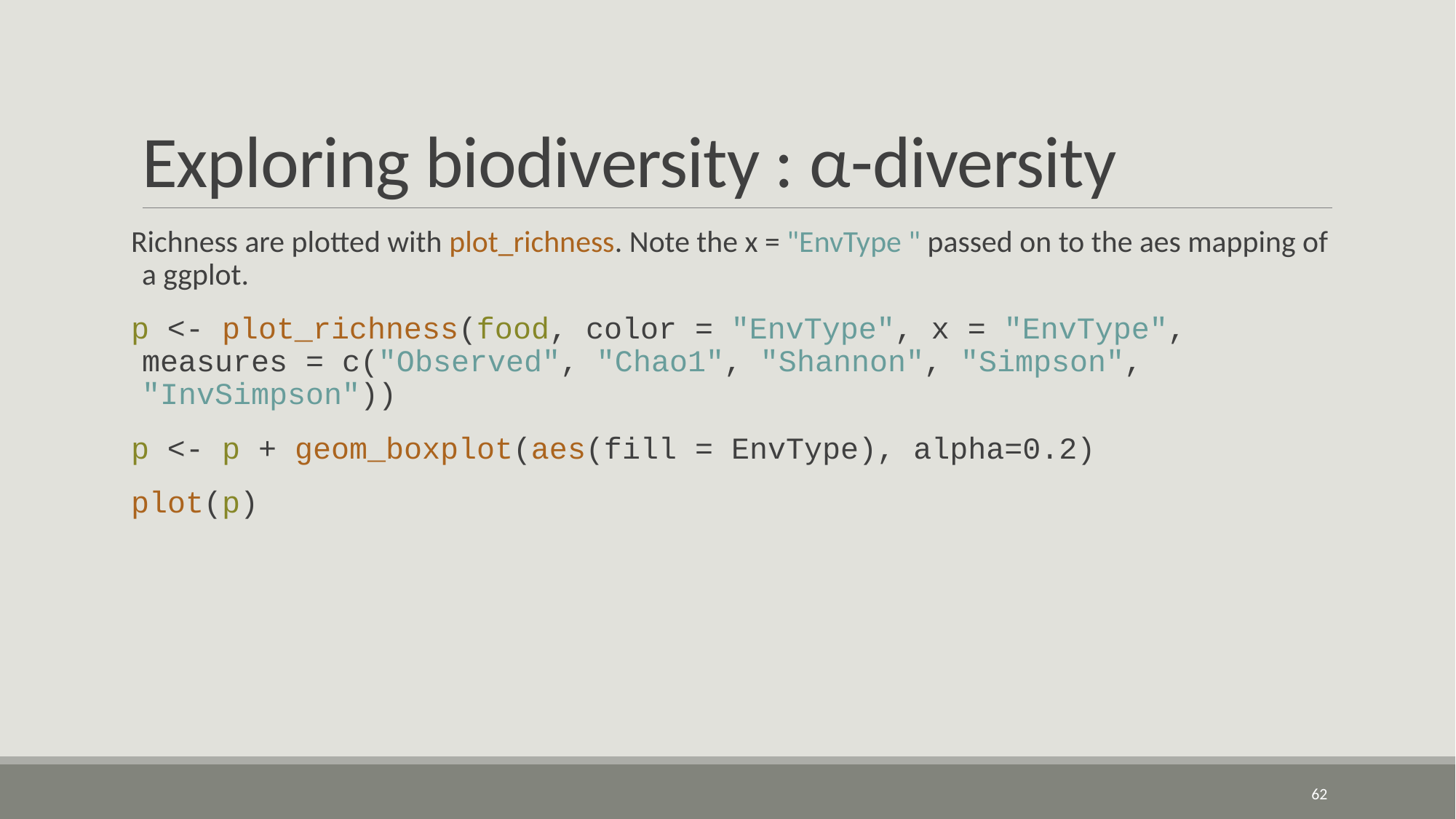

# Exploring biodiversity : α-diversity
Richness are plotted with plot_richness. Note the x = "EnvType " passed on to the aes mapping of a ggplot.
p <- plot_richness(food, color = "EnvType", x = "EnvType", measures = c("Observed", "Chao1", "Shannon", "Simpson", "InvSimpson"))
p <- p + geom_boxplot(aes(fill = EnvType), alpha=0.2)
plot(p)
62